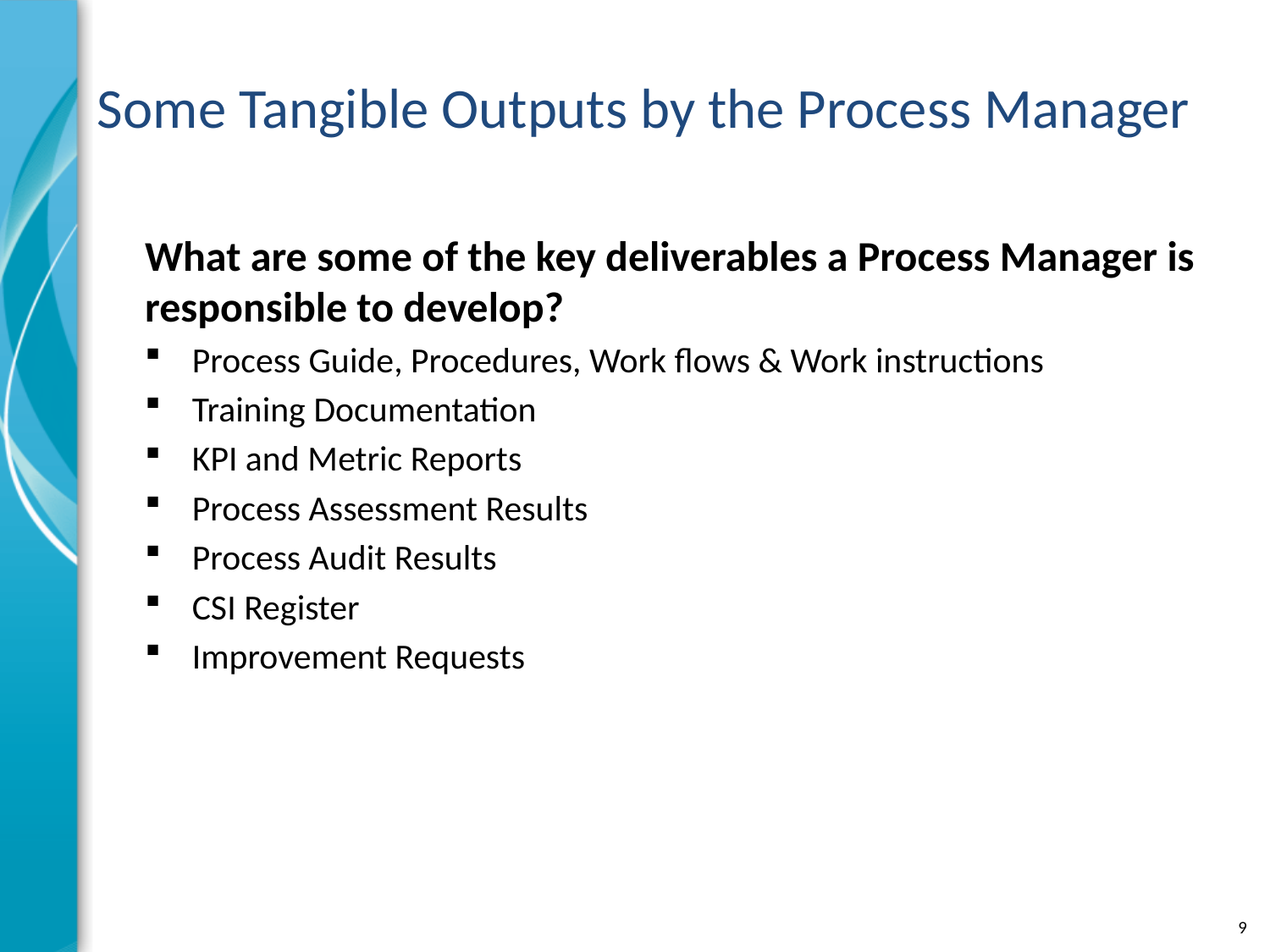

# Some Tangible Outputs by the Process Manager
What are some of the key deliverables a Process Manager is responsible to develop?
Process Guide, Procedures, Work flows & Work instructions
Training Documentation
KPI and Metric Reports
Process Assessment Results
Process Audit Results
CSI Register
Improvement Requests

9